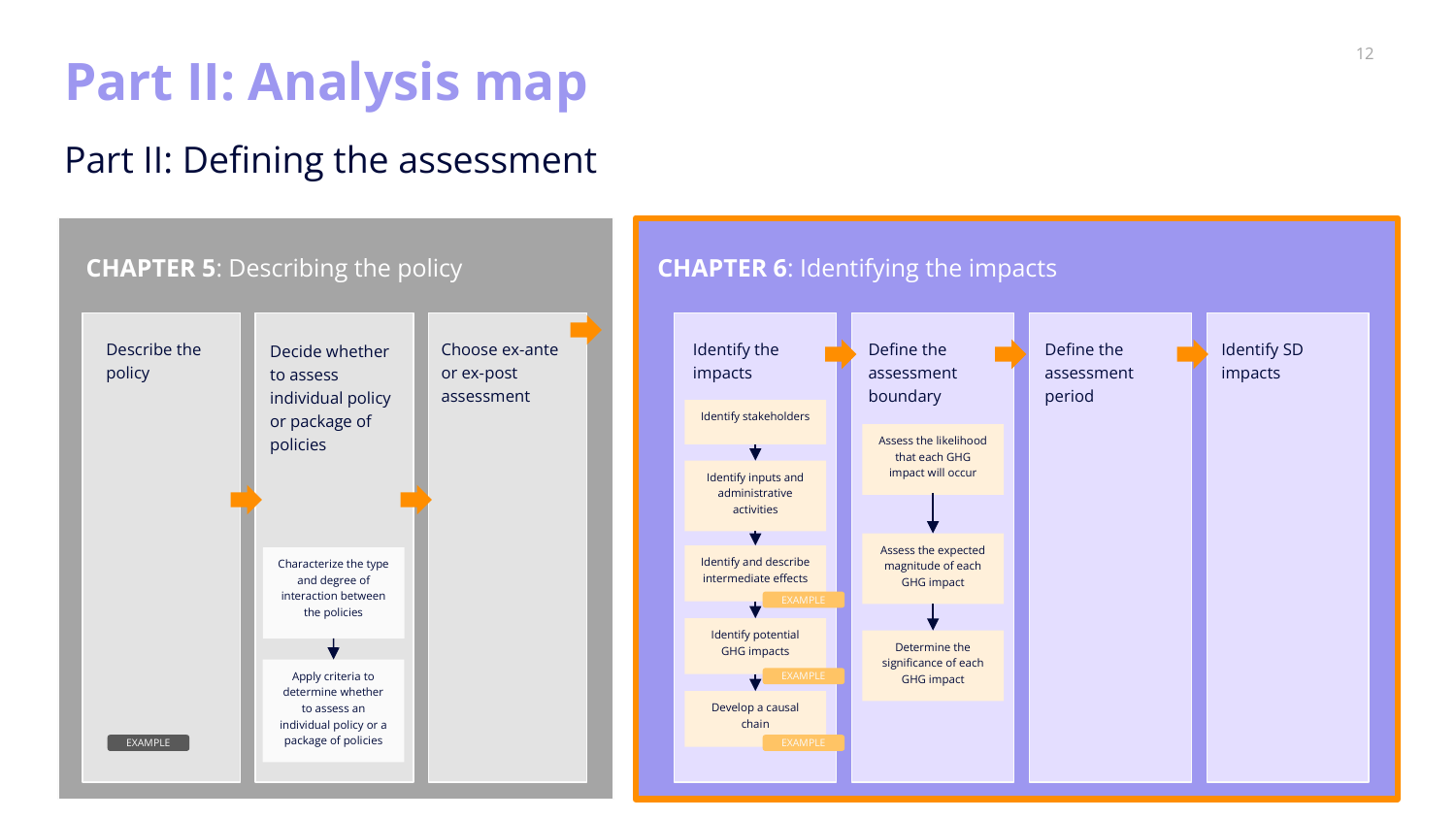

Part II: Analysis map
Part II: Defining the assessment

CHAPTER 5: Describing the policy
CHAPTER 6: Identifying the impacts

Describe the policy
Choose ex-ante or ex-post assessment
Identify the impacts
Define the assessment boundary
Define the assessment period
Identify SD impacts
Decide whether to assess individual policy or package of policies

Identify stakeholders
Assess the likelihood that each GHG impact will occur
Identify inputs and administrative activities

Assess the expected magnitude of each GHG impact
Identify and describe intermediate effects
Characterize the type and degree of interaction between the policies
EXAMPLE
Identify potential GHG impacts
Determine the significance of each GHG impact
Apply criteria to determine whether to assess an individual policy or a package of policies
EXAMPLE
Develop a causal chain
EXAMPLE
EXAMPLE